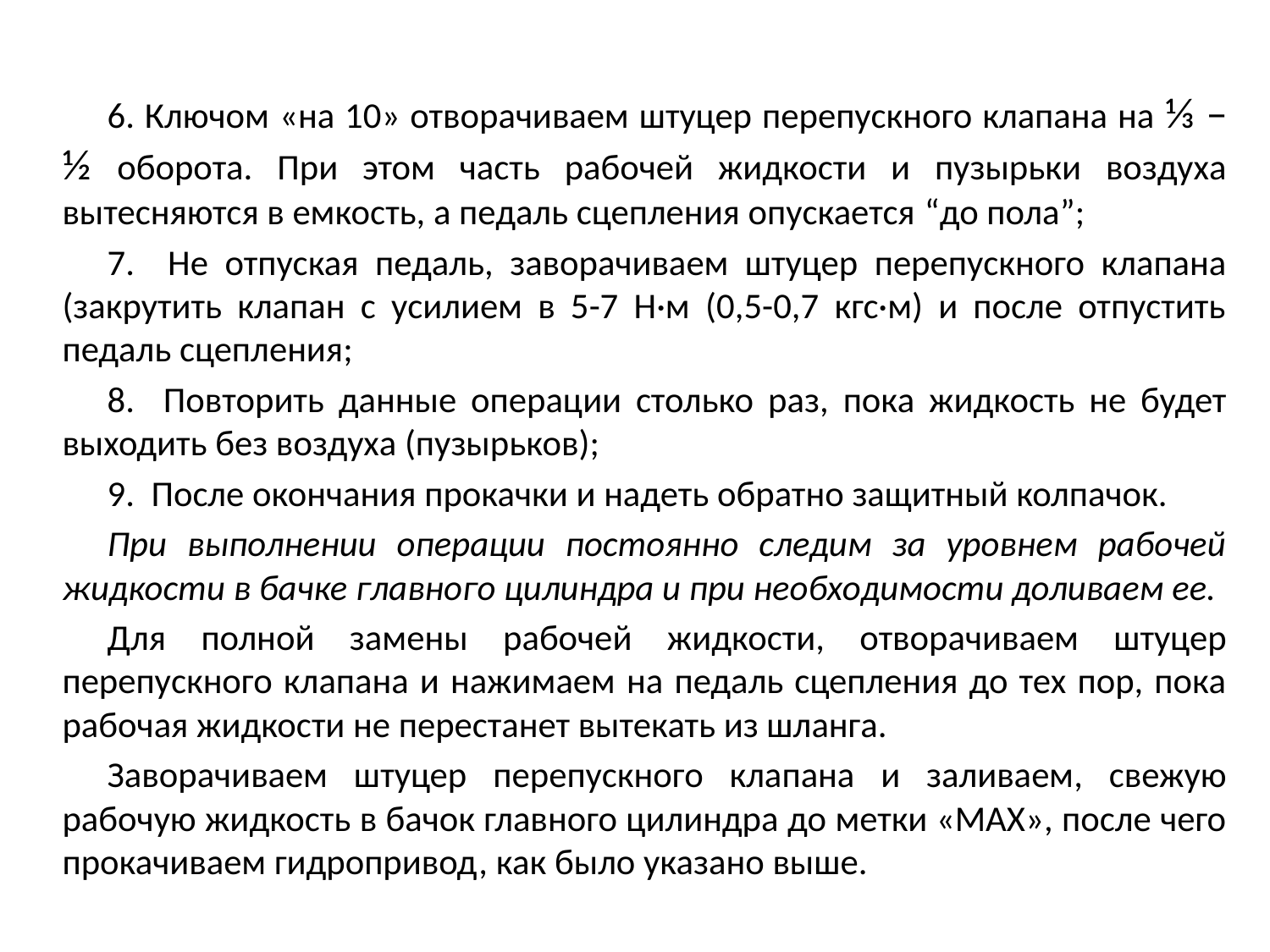

6. Ключом «на 10» отворачиваем штуцер перепускного клапана на ⅓ – ½ оборота. При этом часть рабочей жидкости и пузырьки воздуха вытесняются в емкость, а педаль сцепления опускается “до пола”;
7.  Не отпуская педаль, заворачиваем штуцер перепускного клапана (закрутить клапан с усилием в 5-7 Н·м (0,5-0,7 кгс·м) и после отпустить педаль сцепления;
8.  Повторить данные операции столько раз, пока жидкость не будет выходить без воздуха (пузырьков);
9.  После окончания прокачки и надеть обратно защитный колпачок.
При выполнении операции постоянно следим за уровнем рабочей жидкости в бачке главного цилиндра и при необходимости доливаем ее.
Для полной замены рабочей жидкости, отворачиваем штуцер перепускного клапана и нажимаем на педаль сцепления до тех пор, пока рабочая жидкости не перестанет вытекать из шланга.
Заворачиваем штуцер перепускного клапана и заливаем, свежую рабочую жидкость в бачок главного цилиндра до метки «МАХ», после чего прокачиваем гидропривод, как было указано выше.